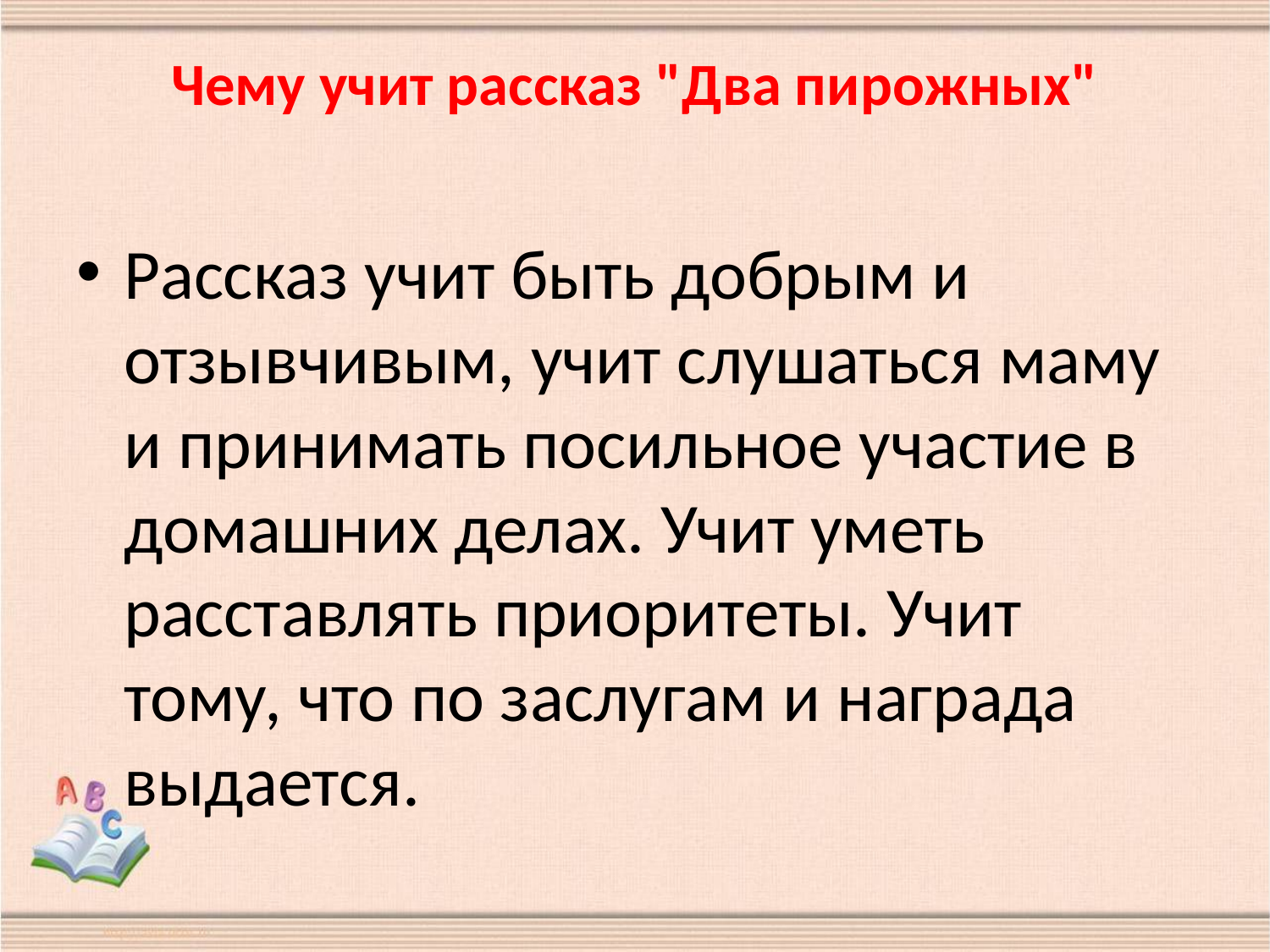

# Чему учит рассказ "Два пирожных"
Рассказ учит быть добрым и отзывчивым, учит слушаться маму и принимать посильное участие в домашних делах. Учит уметь расставлять приоритеты. Учит тому, что по заслугам и награда выдается.